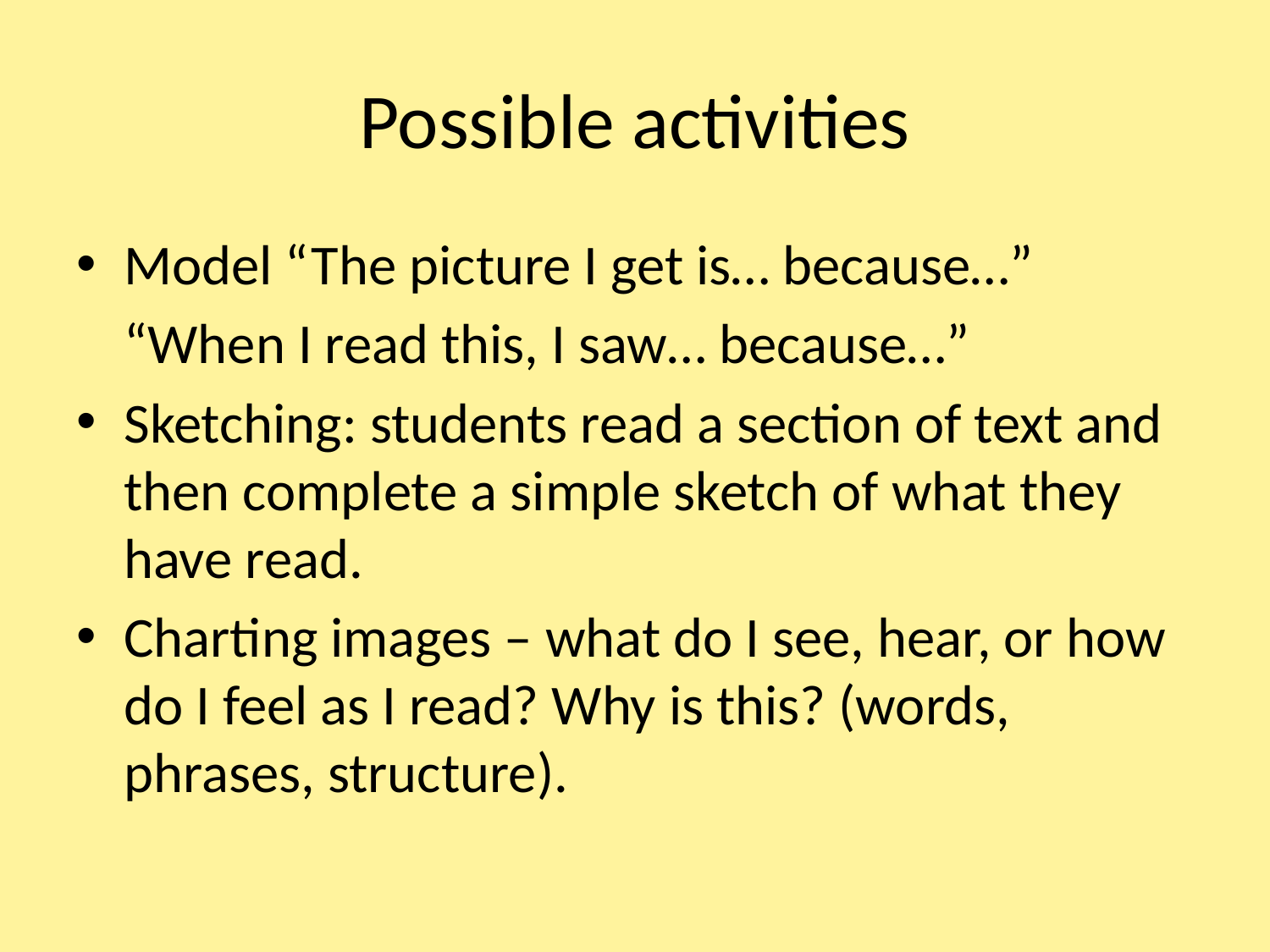

# Possible activities
Model “The picture I get is… because…”
	“When I read this, I saw… because…”
Sketching: students read a section of text and then complete a simple sketch of what they have read.
Charting images – what do I see, hear, or how do I feel as I read? Why is this? (words, phrases, structure).